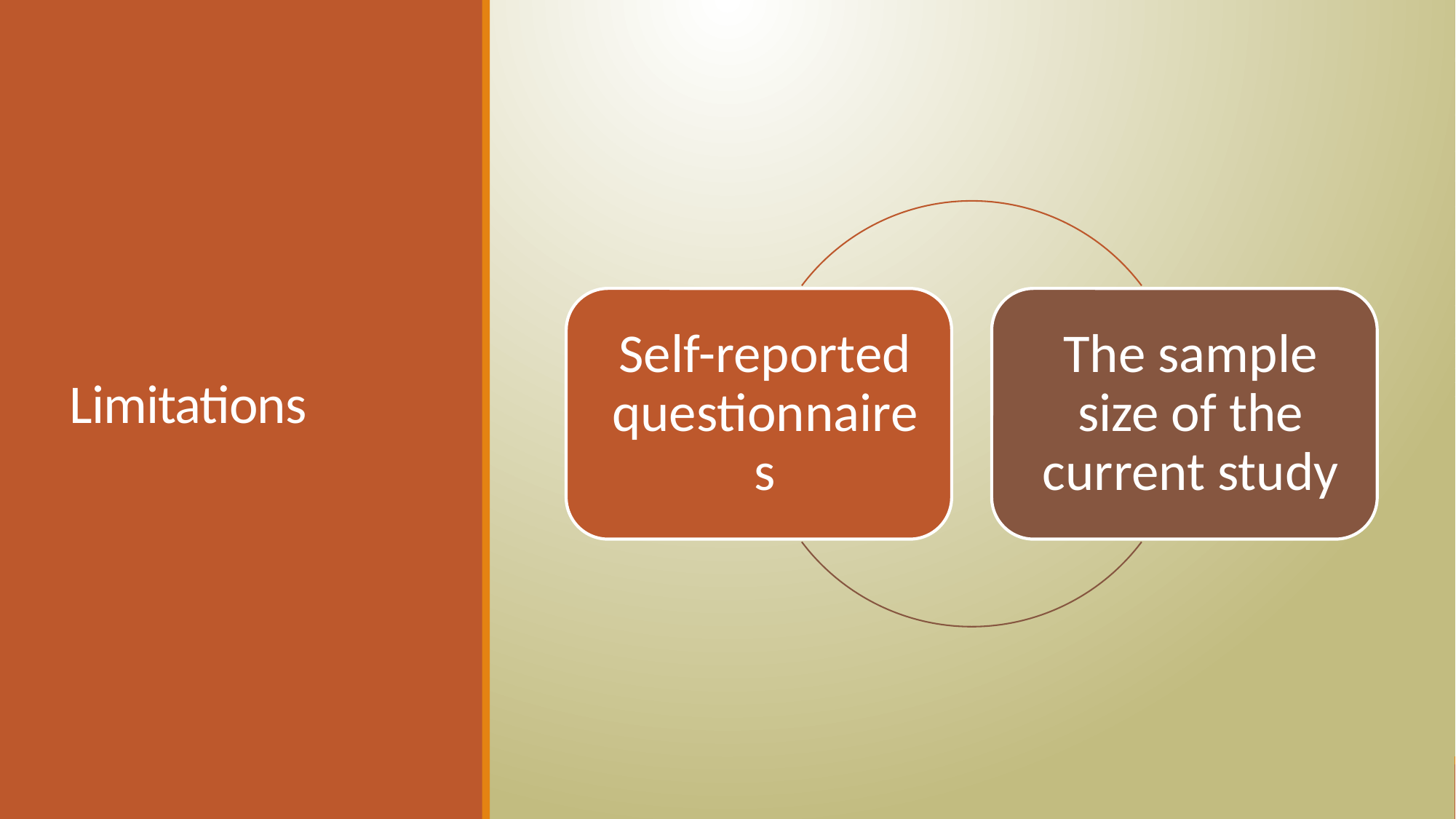

# Limitations
Self-reported questionnaires
The sample size of the current study